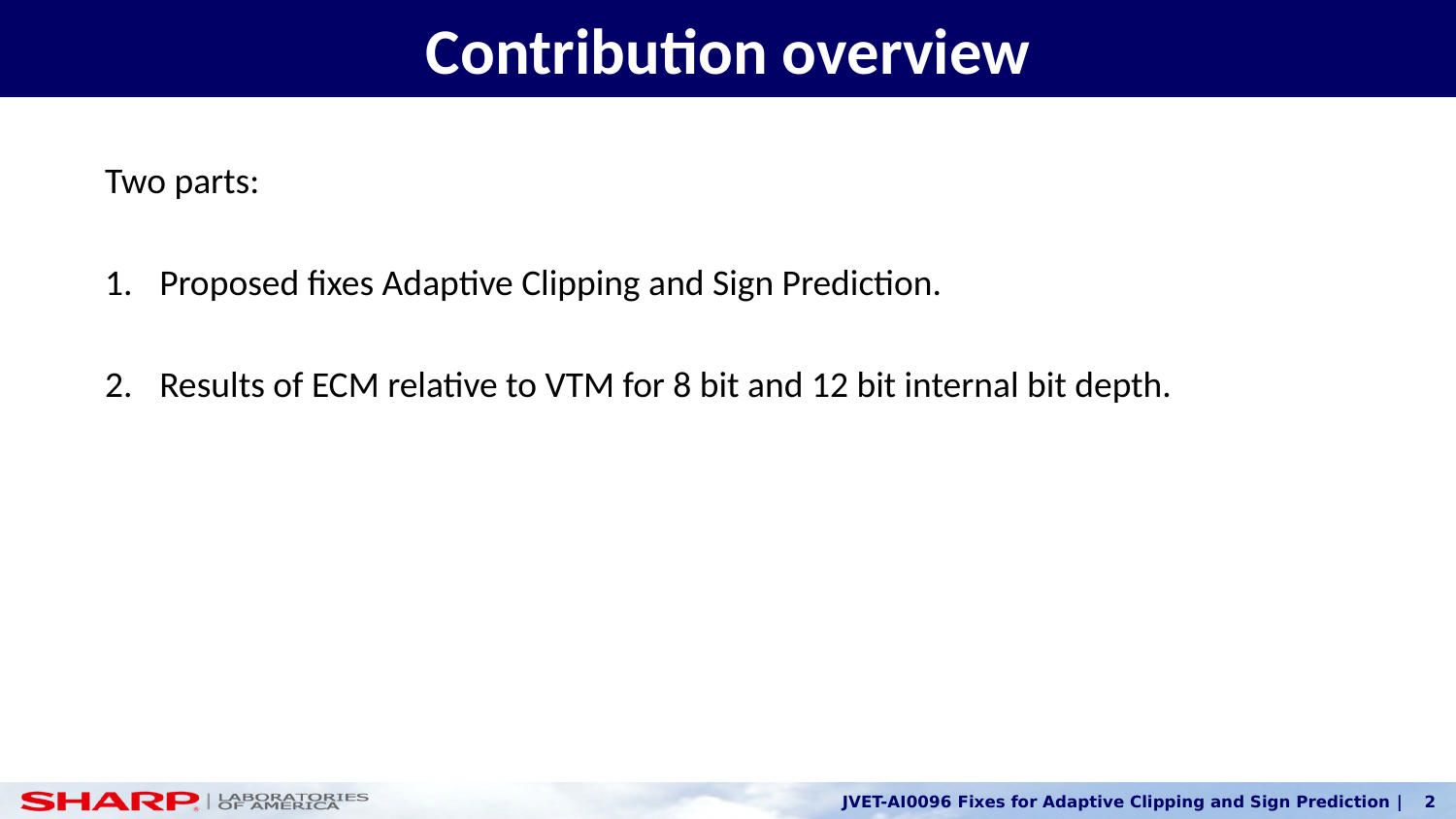

# Contribution overview
Two parts:

Proposed fixes Adaptive Clipping and Sign Prediction.

Results of ECM relative to VTM for 8 bit and 12 bit internal bit depth.